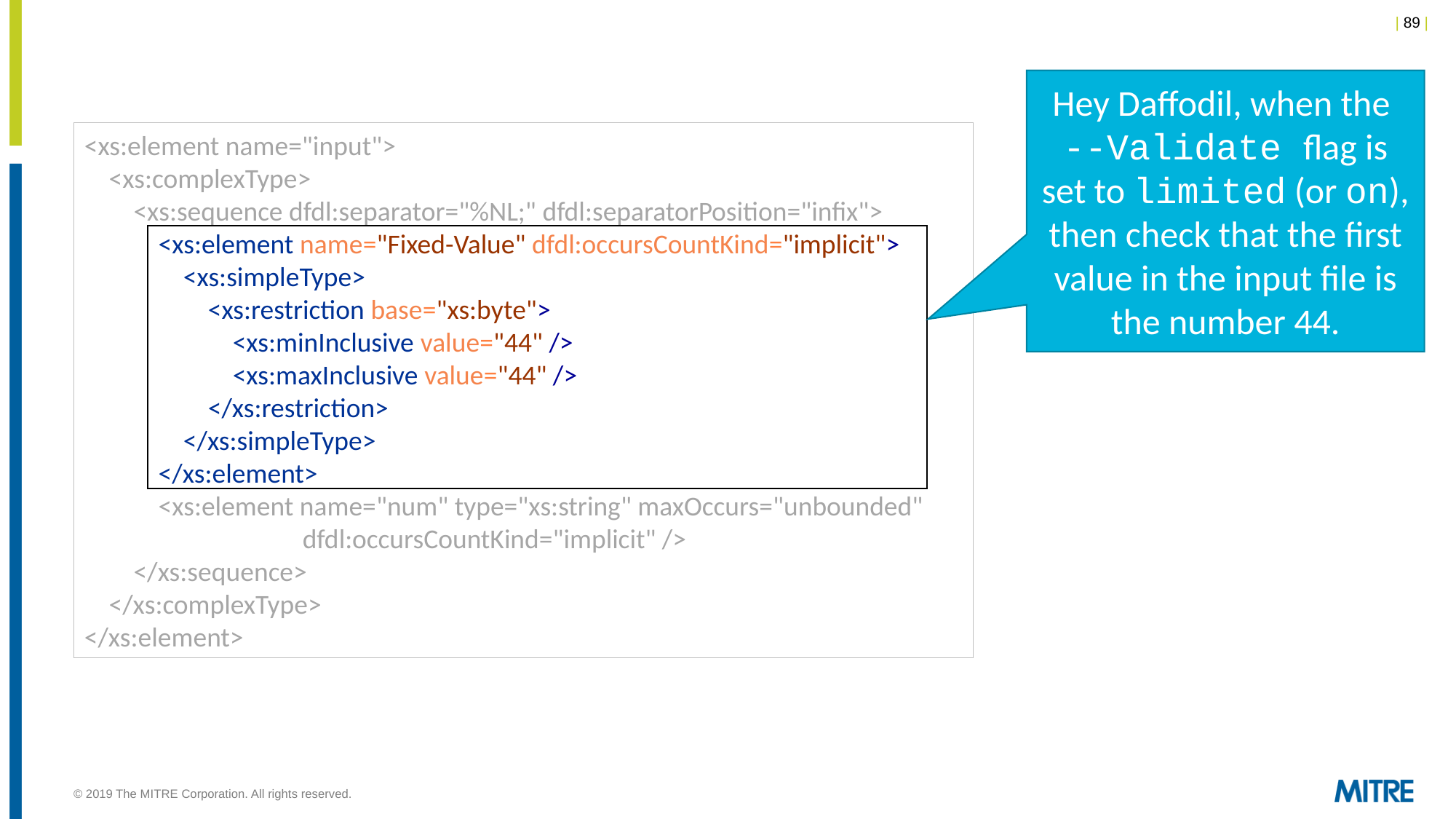

Hey Daffodil, when the
--Validate flag is set to limited (or on), then check that the first value in the input file is the number 44.
<xs:element name="input">
    <xs:complexType>
        <xs:sequence dfdl:separator="%NL;" dfdl:separatorPosition="infix">
            <xs:element name="Fixed-Value" dfdl:occursCountKind="implicit">
                <xs:simpleType>
                    <xs:restriction base="xs:byte">
                        <xs:minInclusive value="44" />
                        <xs:maxInclusive value="44" />
                    </xs:restriction>
                </xs:simpleType>
            </xs:element>
            <xs:element name="num" type="xs:string" maxOccurs="unbounded"
 		dfdl:occursCountKind="implicit" />
        </xs:sequence>
    </xs:complexType>
</xs:element>

© 2019 The MITRE Corporation. All rights reserved.